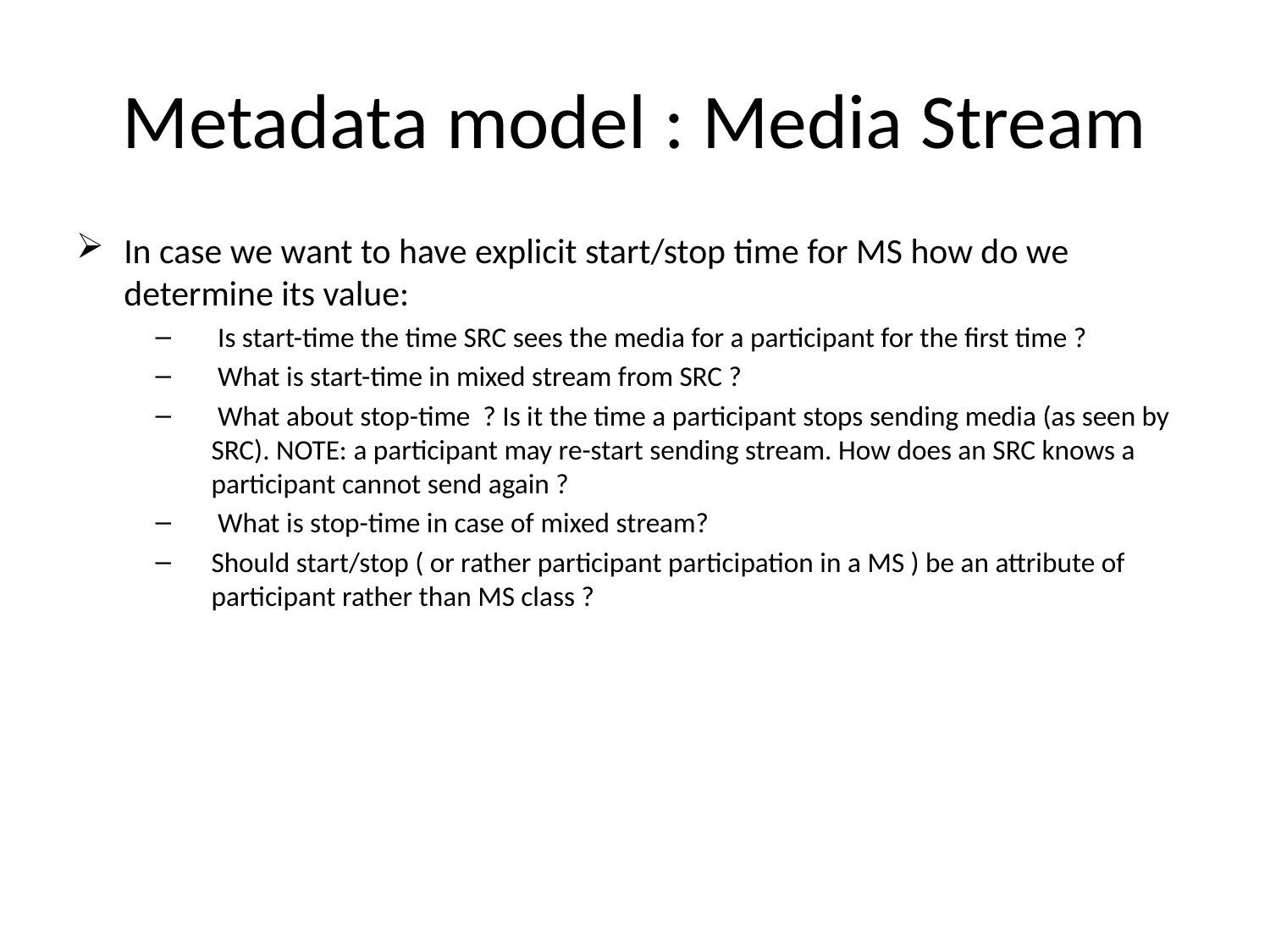

# Metadata model : Media Stream
In case we want to have explicit start/stop time for MS how do we determine its value:
 Is start-time the time SRC sees the media for a participant for the first time ?
 What is start-time in mixed stream from SRC ?
 What about stop-time  ? Is it the time a participant stops sending media (as seen by SRC). NOTE: a participant may re-start sending stream. How does an SRC knows a participant cannot send again ?
 What is stop-time in case of mixed stream?
Should start/stop ( or rather participant participation in a MS ) be an attribute of participant rather than MS class ?